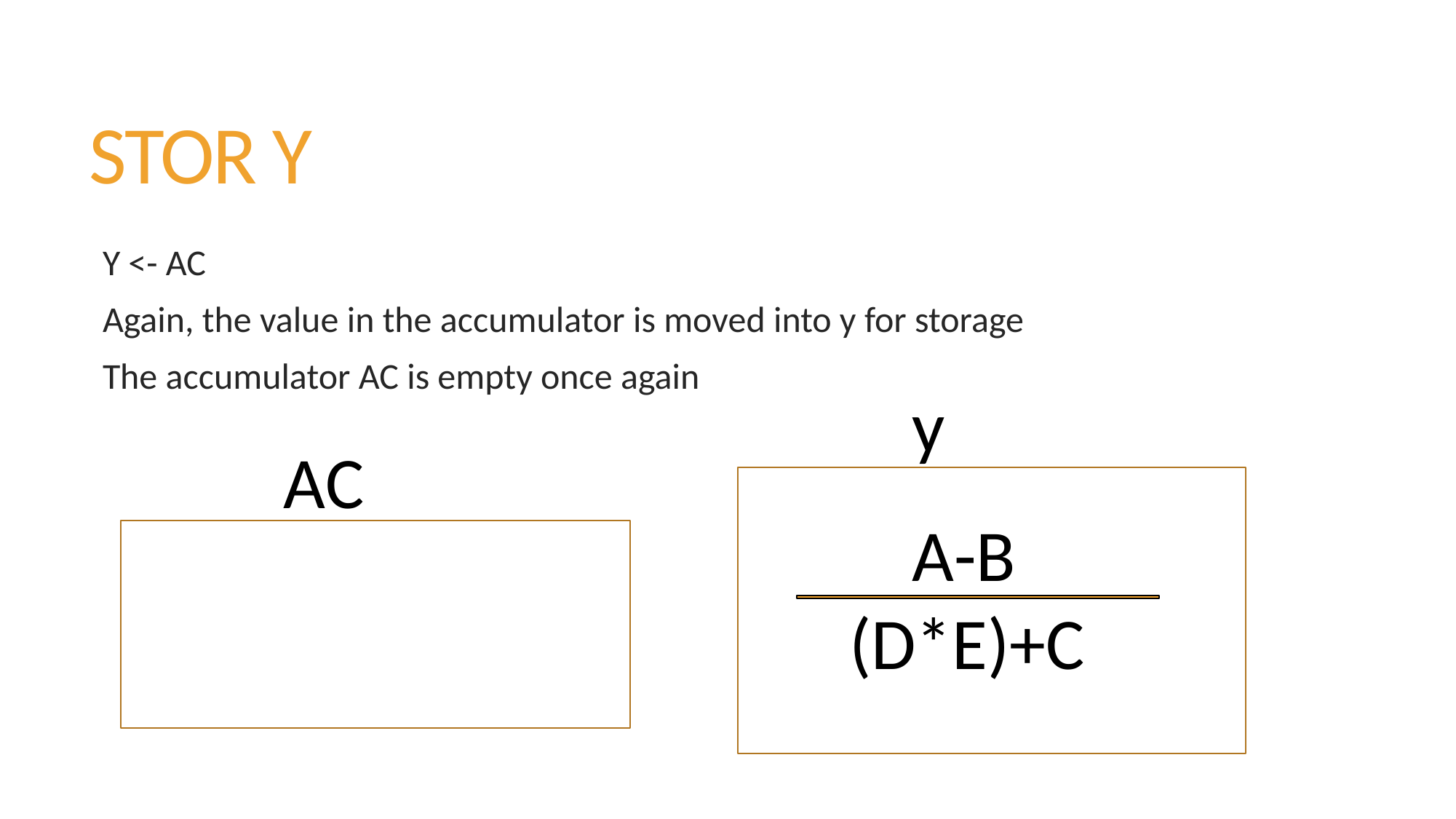

# STOR Y
Y <- AC
Again, the value in the accumulator is moved into y for storage
The accumulator AC is empty once again
y
AC

A-B

(D*E)+C